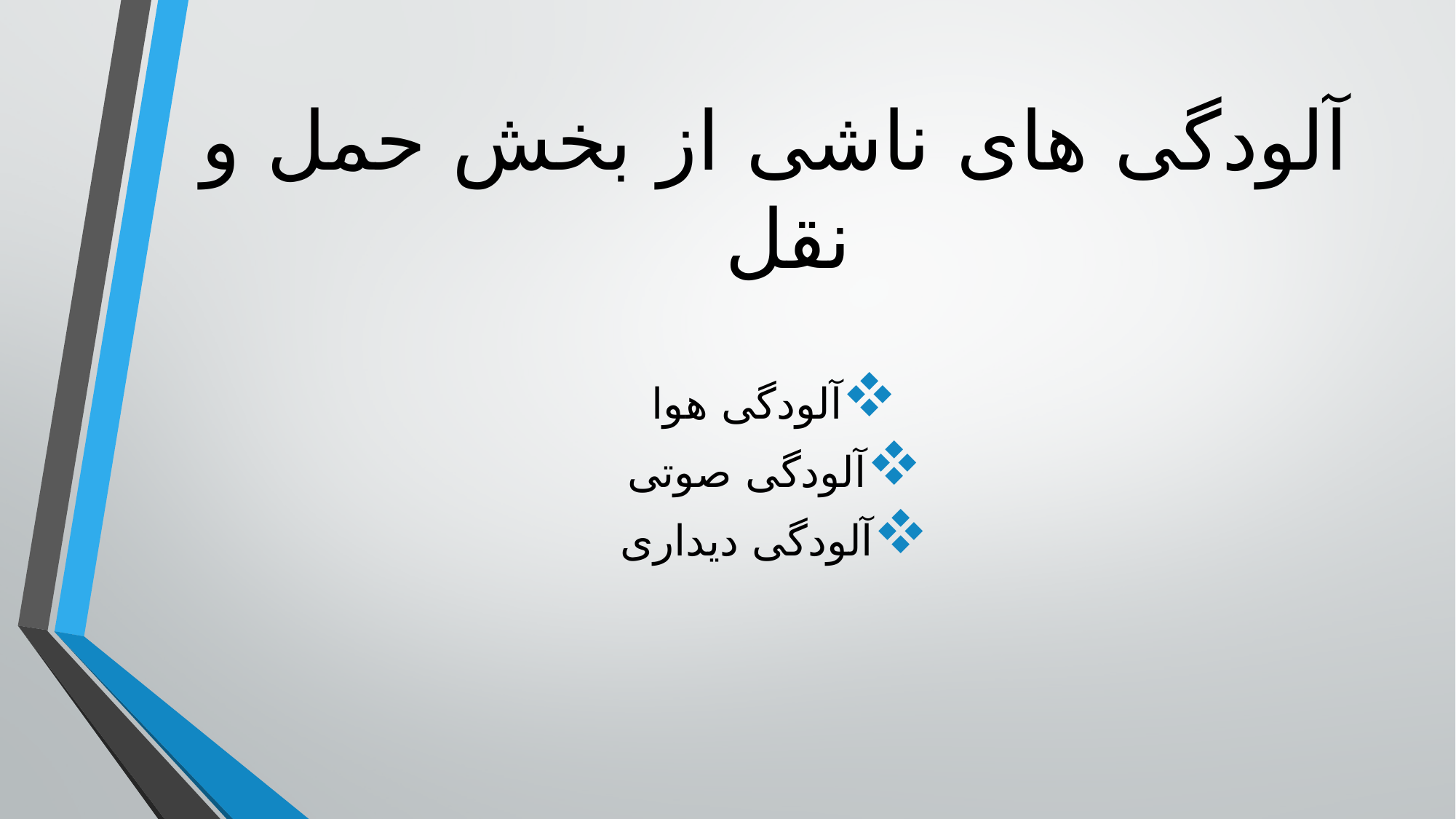

# آلودگی های ناشی از بخش حمل و نقل
آلودگی هوا
آلودگی صوتی
آلودگی دیداری